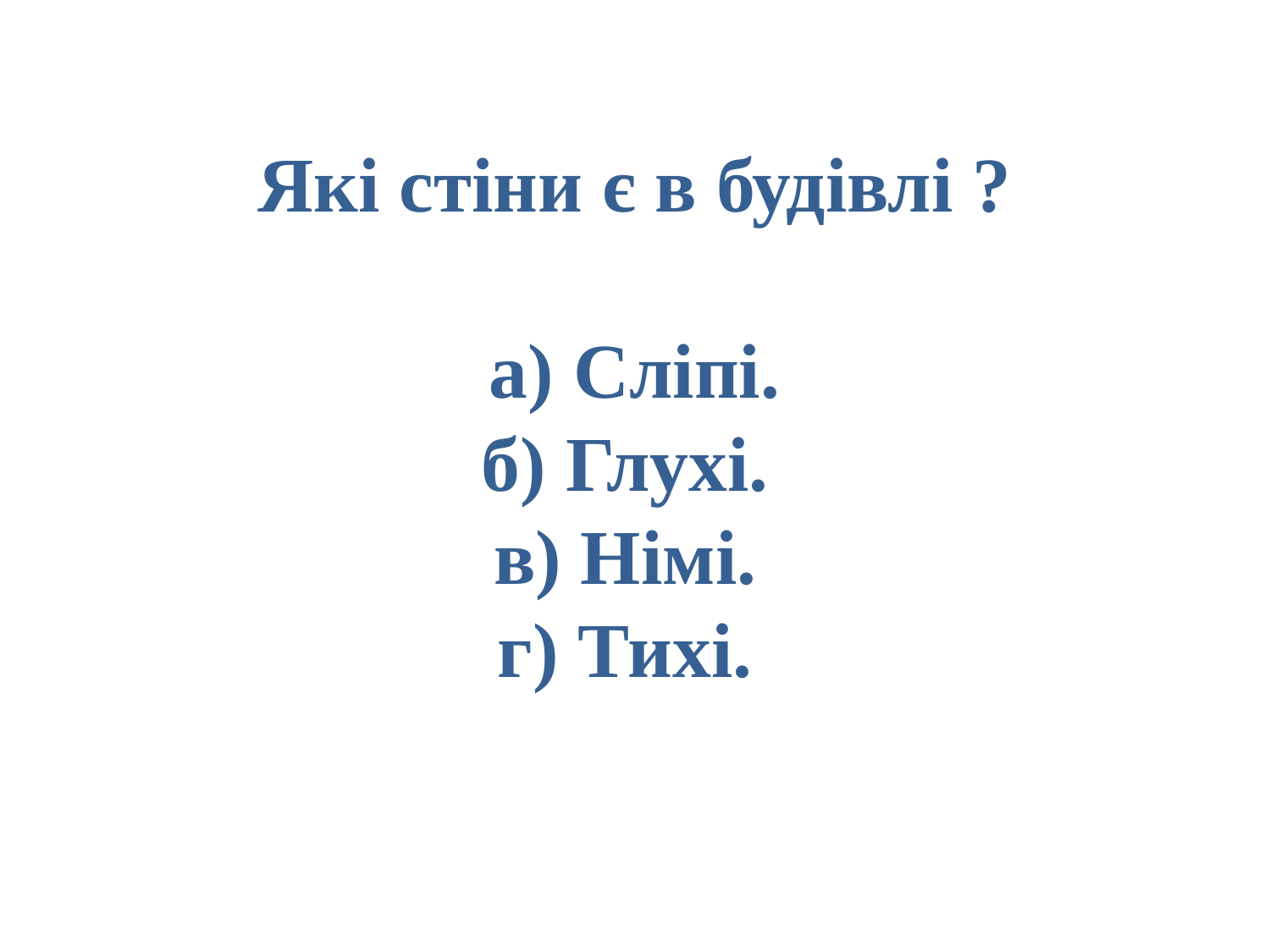

# Які стіни є в будівлі ? а) Сліпі. б) Глухі. в) Німі. г) Тихі.